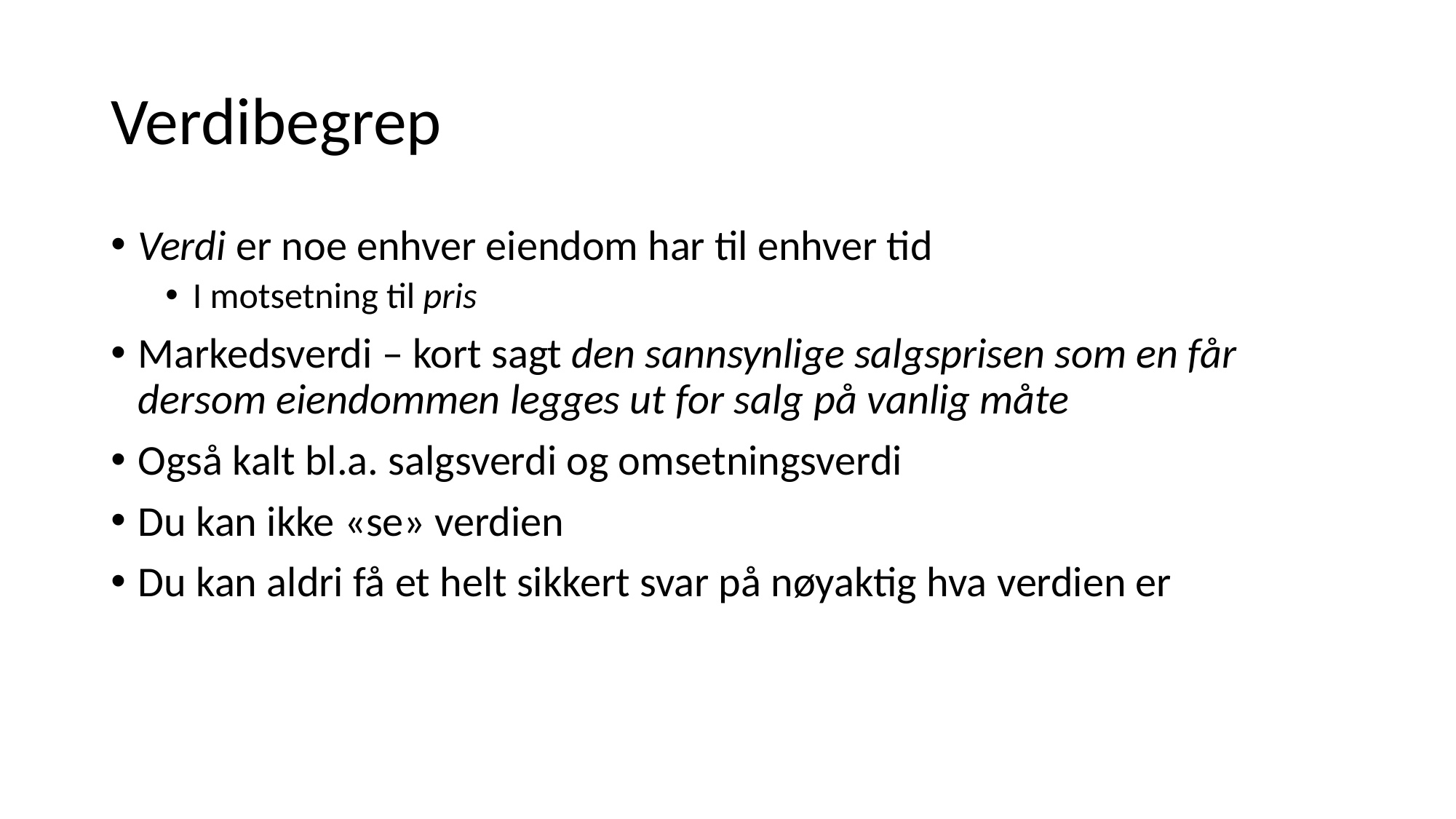

# Verdibegrep
Verdi er noe enhver eiendom har til enhver tid
I motsetning til pris
Markedsverdi – kort sagt den sannsynlige salgsprisen som en får dersom eiendommen legges ut for salg på vanlig måte
Også kalt bl.a. salgsverdi og omsetningsverdi
Du kan ikke «se» verdien
Du kan aldri få et helt sikkert svar på nøyaktig hva verdien er